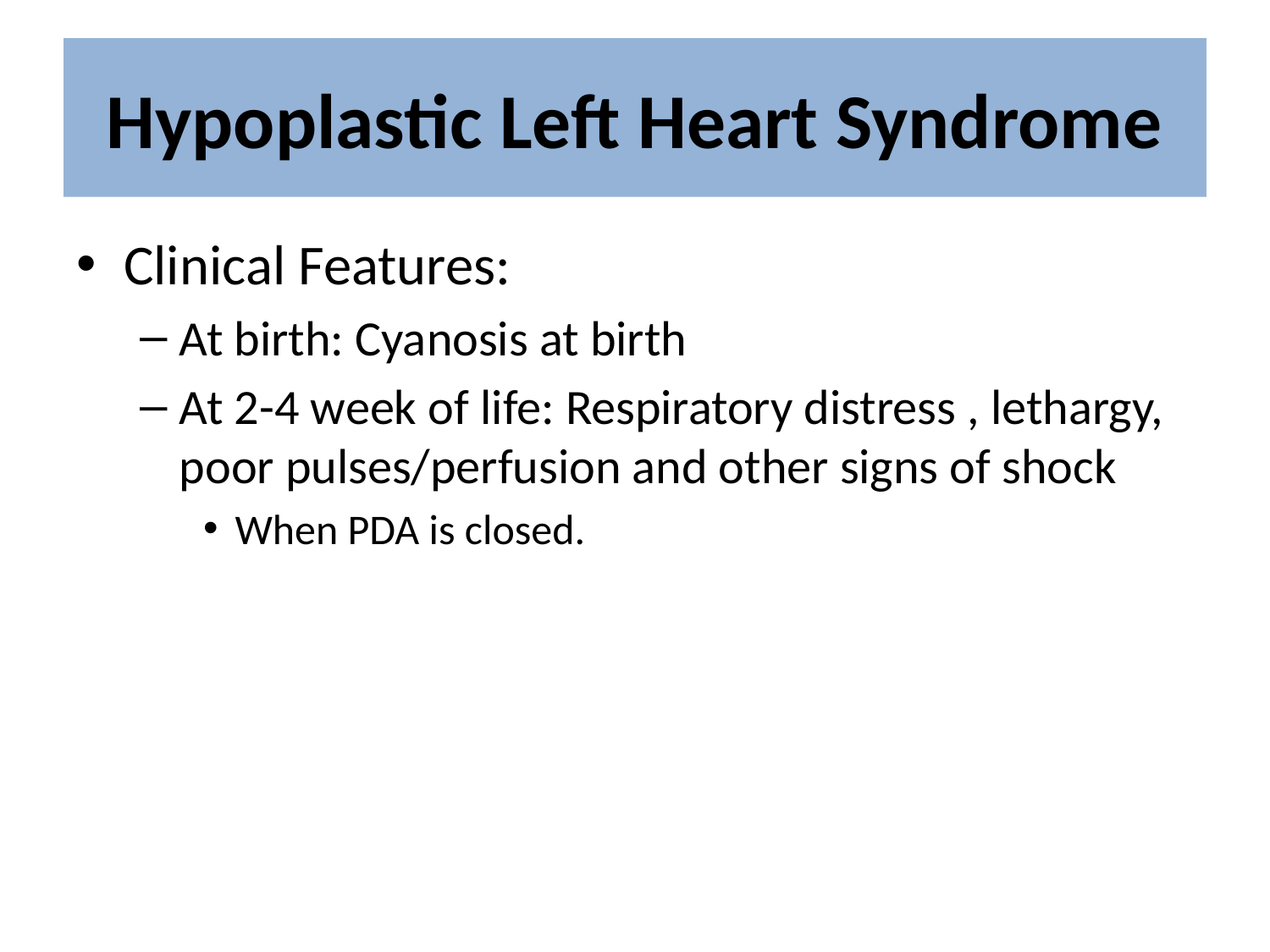

# Hypoplastic Left Heart Syndrome
Clinical Features:
At birth: Cyanosis at birth
At 2-4 week of life: Respiratory distress , lethargy, poor pulses/perfusion and other signs of shock
When PDA is closed.